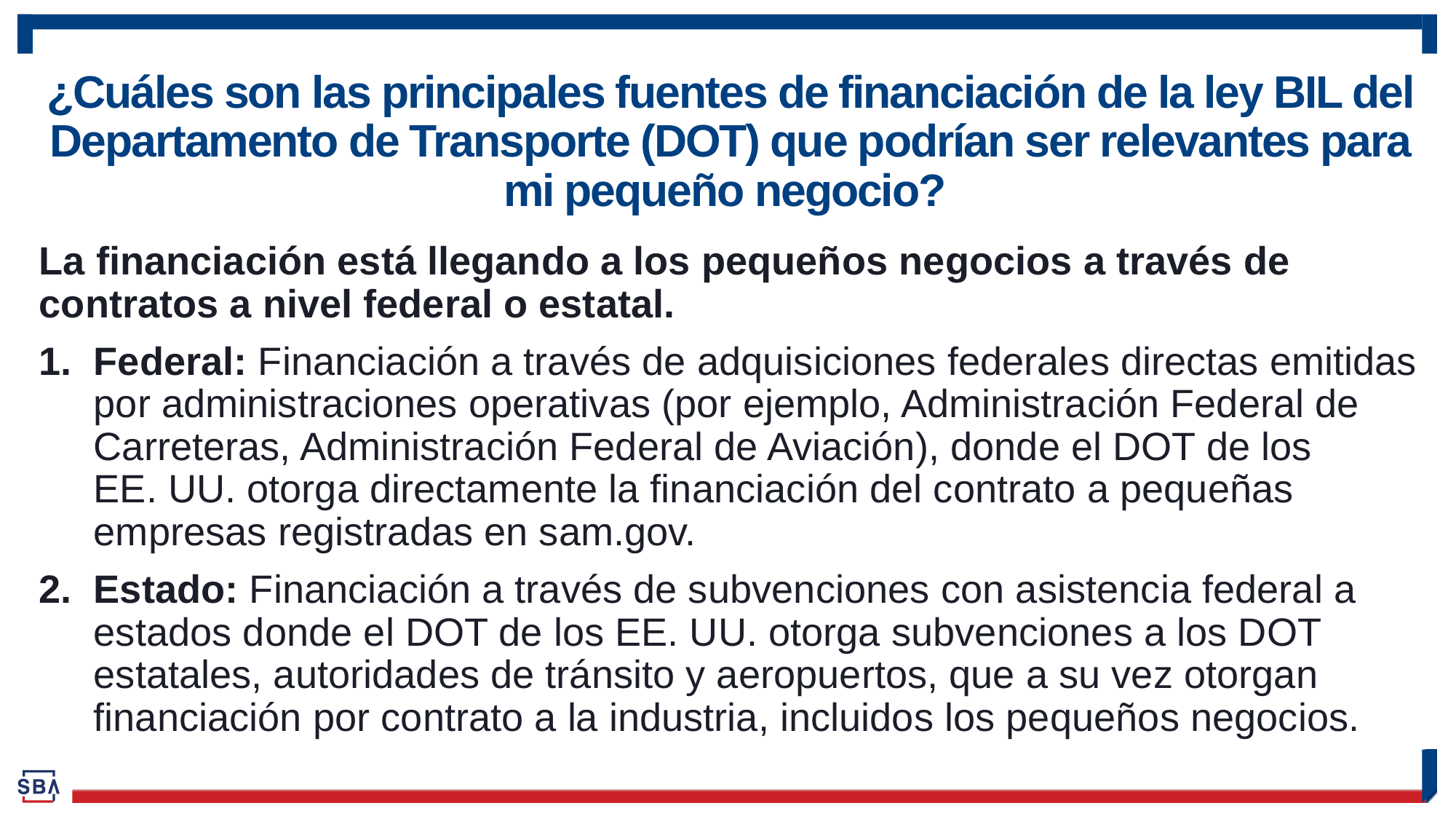

# ¿Cuáles son las principales fuentes de financiación de la ley BIL del Departamento de Transporte (DOT) que podrían ser relevantes para mi pequeño negocio?
La financiación está llegando a los pequeños negocios a través de contratos a nivel federal o estatal.
Federal: Financiación a través de adquisiciones federales directas emitidas por administraciones operativas (por ejemplo, Administración Federal de Carreteras, Administración Federal de Aviación), donde el DOT de los EE. UU. otorga directamente la financiación del contrato a pequeñas empresas registradas en sam.gov.
Estado: Financiación a través de subvenciones con asistencia federal a estados donde el DOT de los EE. UU. otorga subvenciones a los DOT estatales, autoridades de tránsito y aeropuertos, que a su vez otorgan financiación por contrato a la industria, incluidos los pequeños negocios.